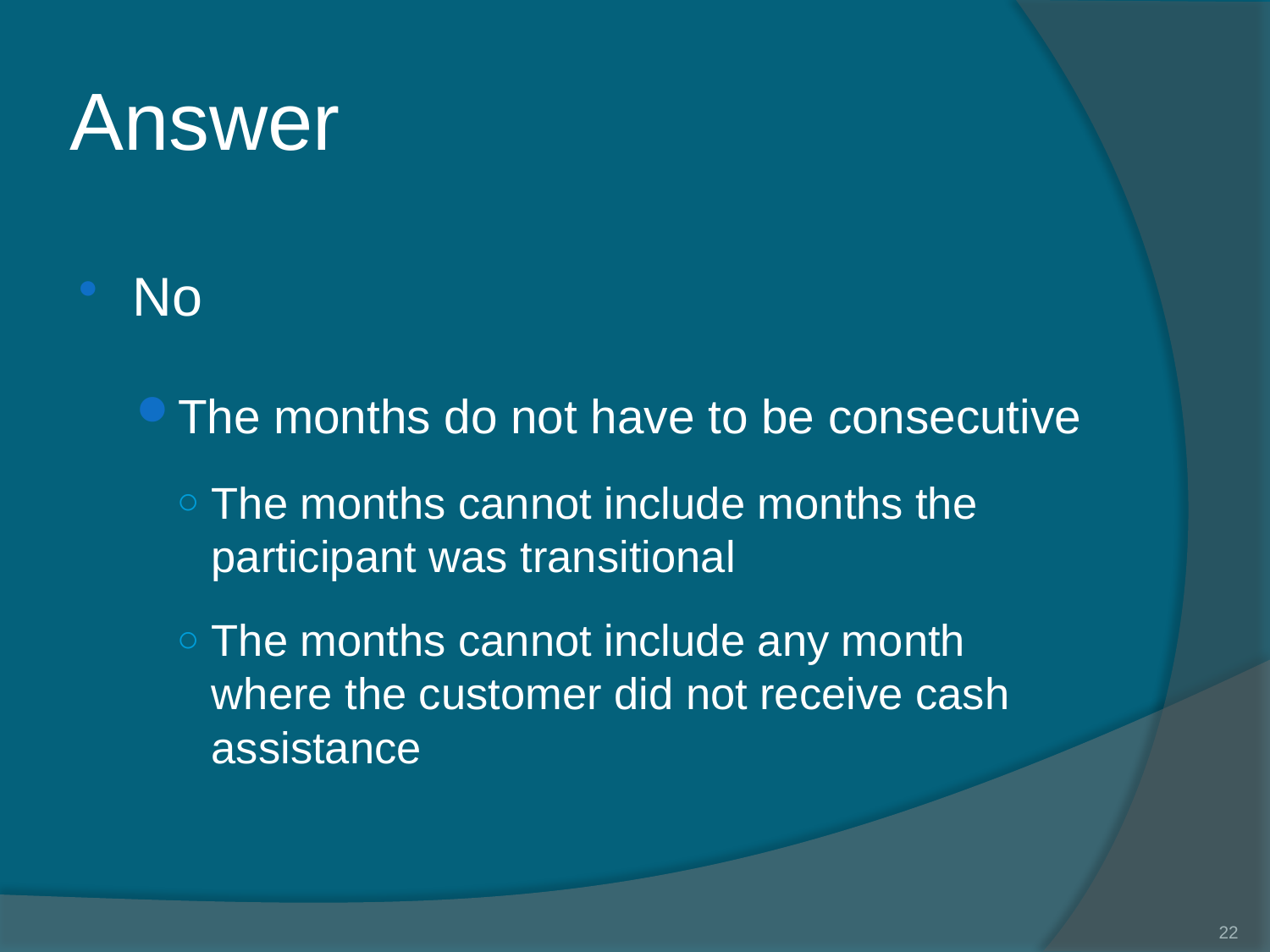

# Answer
No
The months do not have to be consecutive
The months cannot include months the participant was transitional
The months cannot include any month where the customer did not receive cash assistance
22